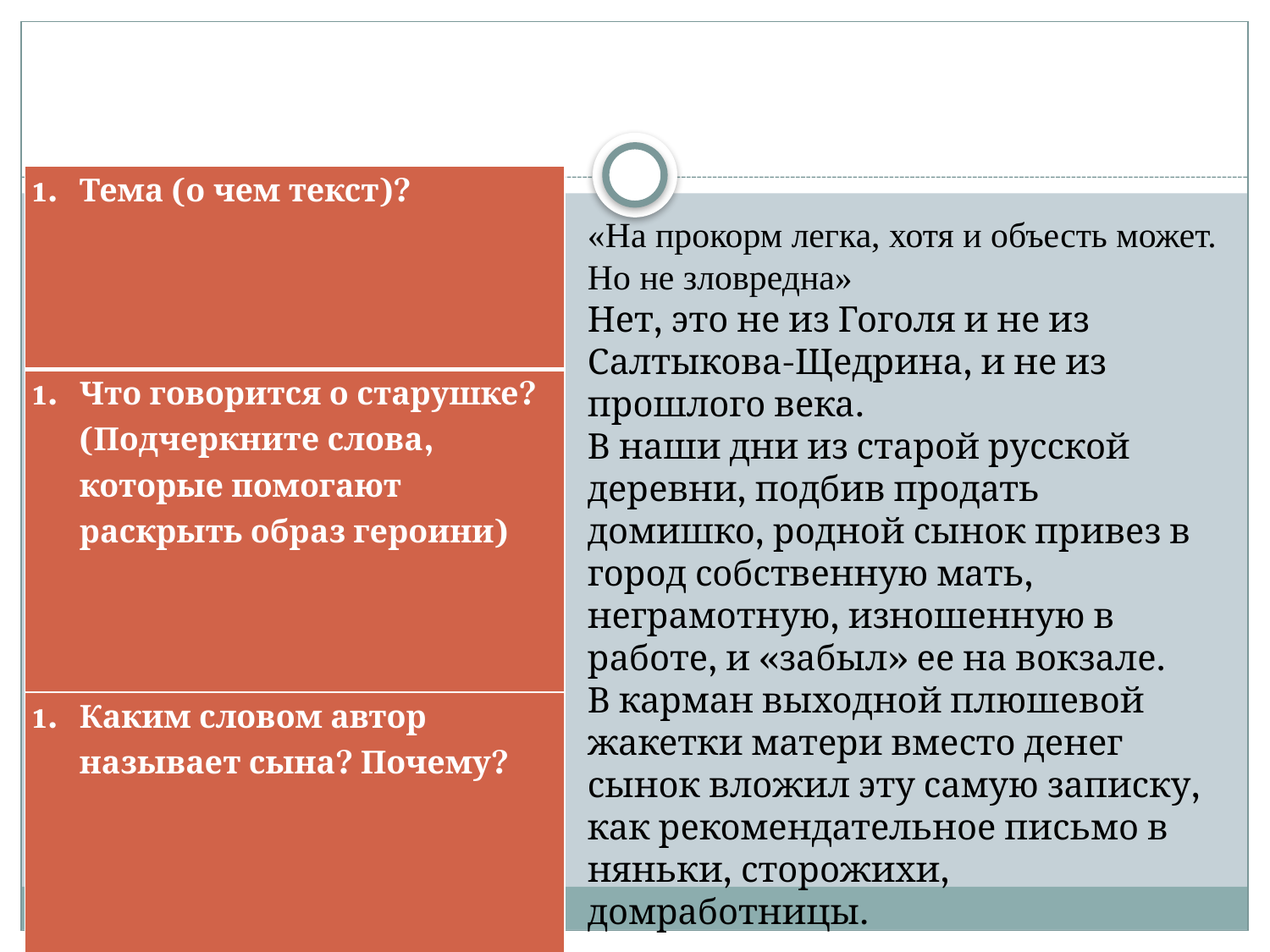

#
| Тема (о чем текст)? |
| --- |
| Что говорится о старушке? (Подчеркните слова, которые помогают раскрыть образ героини) |
| Каким словом автор называет сына? Почему? |
«На прокорм легка, хотя и объесть может. Но не зловредна»
Нет, это не из Гоголя и не из Салтыкова-Щедрина, и не из прошлого века.
В наши дни из старой русской деревни, подбив продать домишко, родной сынок привез в город собственную мать, неграмотную, изношенную в работе, и «забыл» ее на вокзале.
В карман выходной плюшевой жакетки матери вместо денег сынок вложил эту самую записку, как рекомендательное письмо в няньки, сторожихи, домработницы.